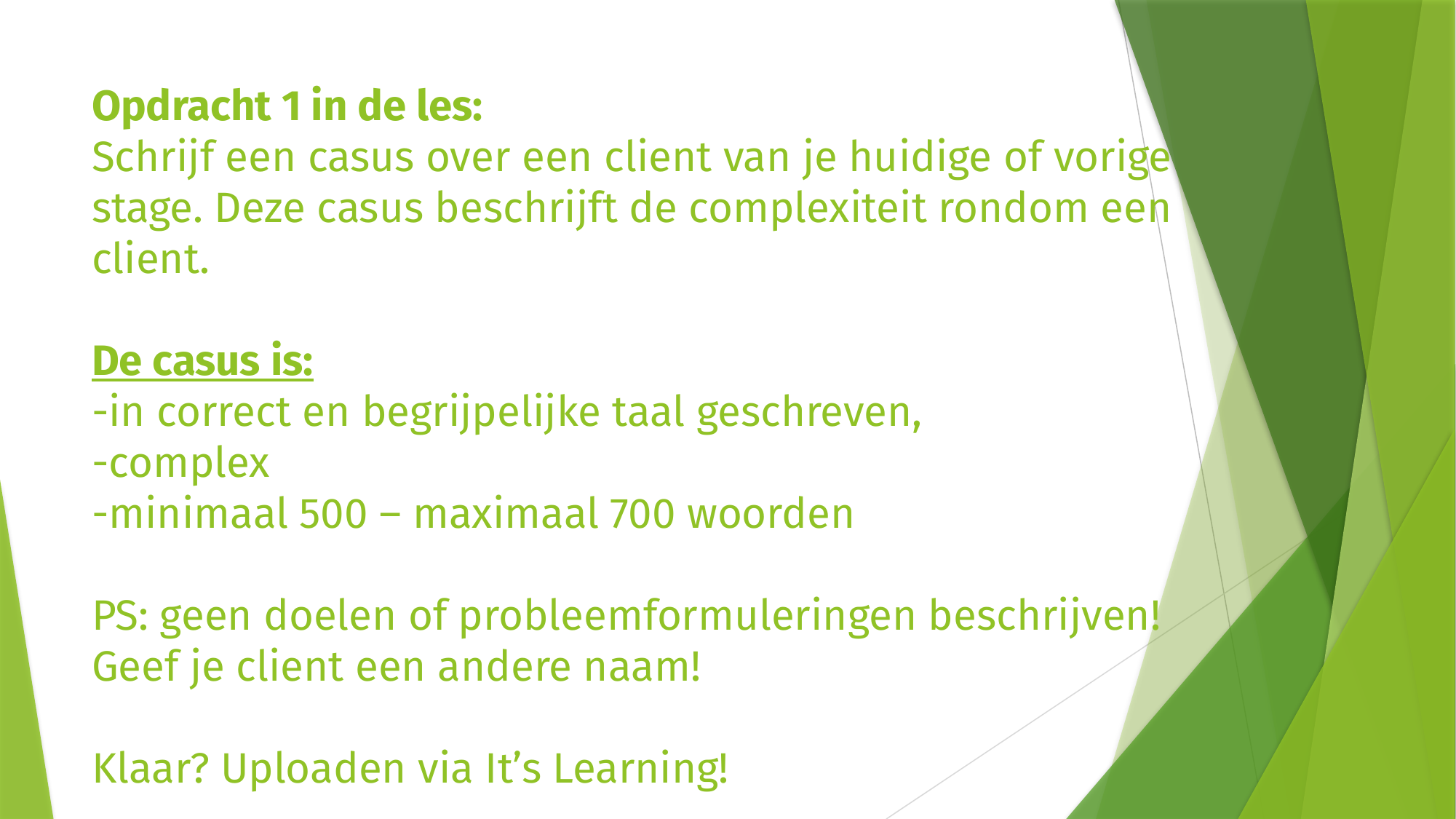

# Opdracht 1 in de les: Schrijf een casus over een client van je huidige of vorige stage. Deze casus beschrijft de complexiteit rondom een client. De casus is: -in correct en begrijpelijke taal geschreven, -complex -minimaal 500 – maximaal 700 woorden PS: geen doelen of probleemformuleringen beschrijven! Geef je client een andere naam! Klaar? Uploaden via It’s Learning!